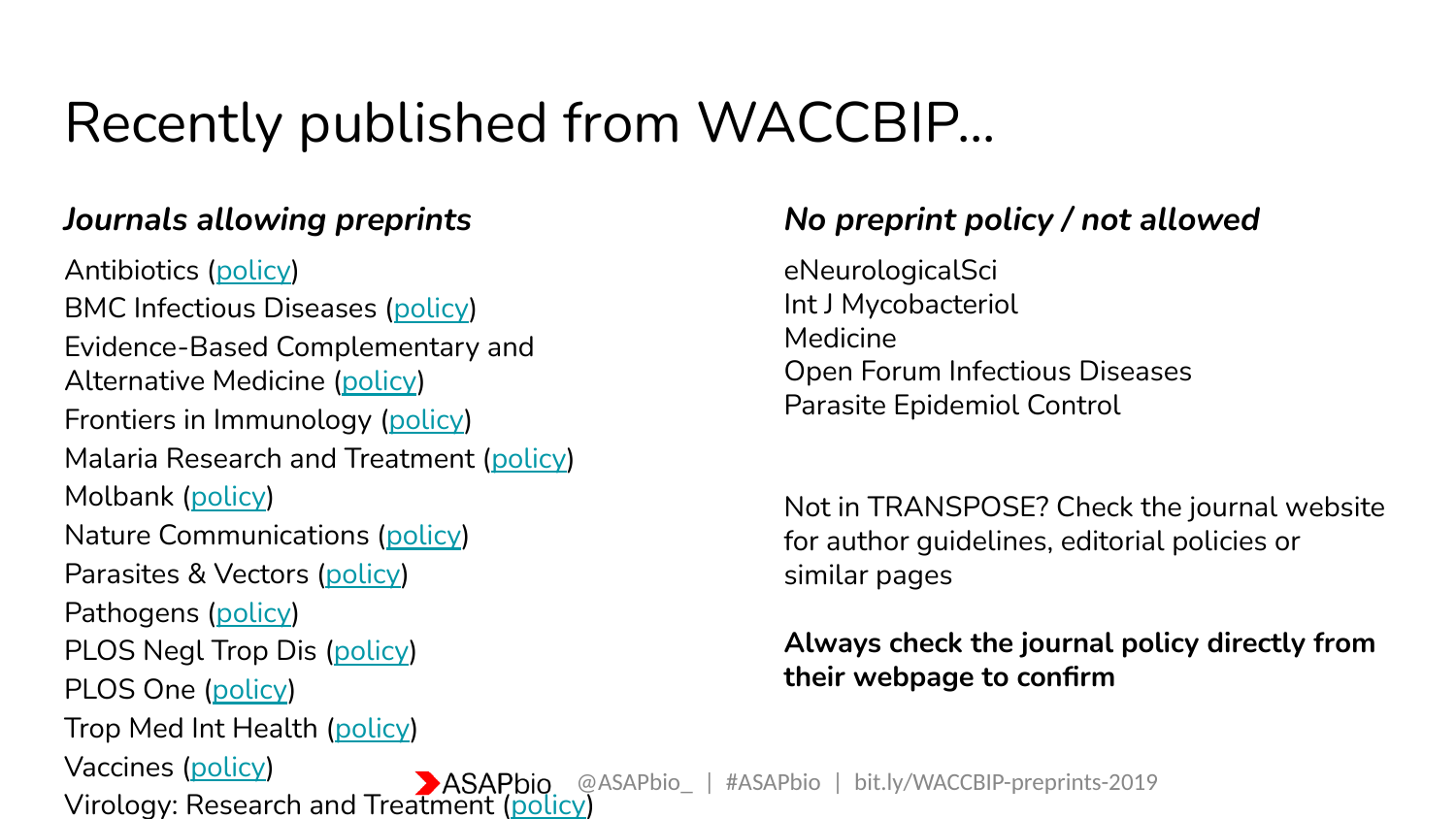

# Recently published from WACCBIP...
Journals allowing preprints

Antibiotics (policy)
BMC Infectious Diseases (policy)
Evidence-Based Complementary and Alternative Medicine (policy)
Frontiers in Immunology (policy)
Malaria Research and Treatment (policy)
Molbank (policy)
Nature Communications (policy)
Parasites & Vectors (policy)
Pathogens (policy)
PLOS Negl Trop Dis (policy)
PLOS One (policy)
Trop Med Int Health (policy)
Vaccines (policy)
Virology: Research and Treatment (policy)
No preprint policy / not allowed

eNeurologicalSci
Int J Mycobacteriol
Medicine
Open Forum Infectious Diseases
Parasite Epidemiol Control

Not in TRANSPOSE? Check the journal website for author guidelines, editorial policies or similar pages

Always check the journal policy directly from their webpage to confirm